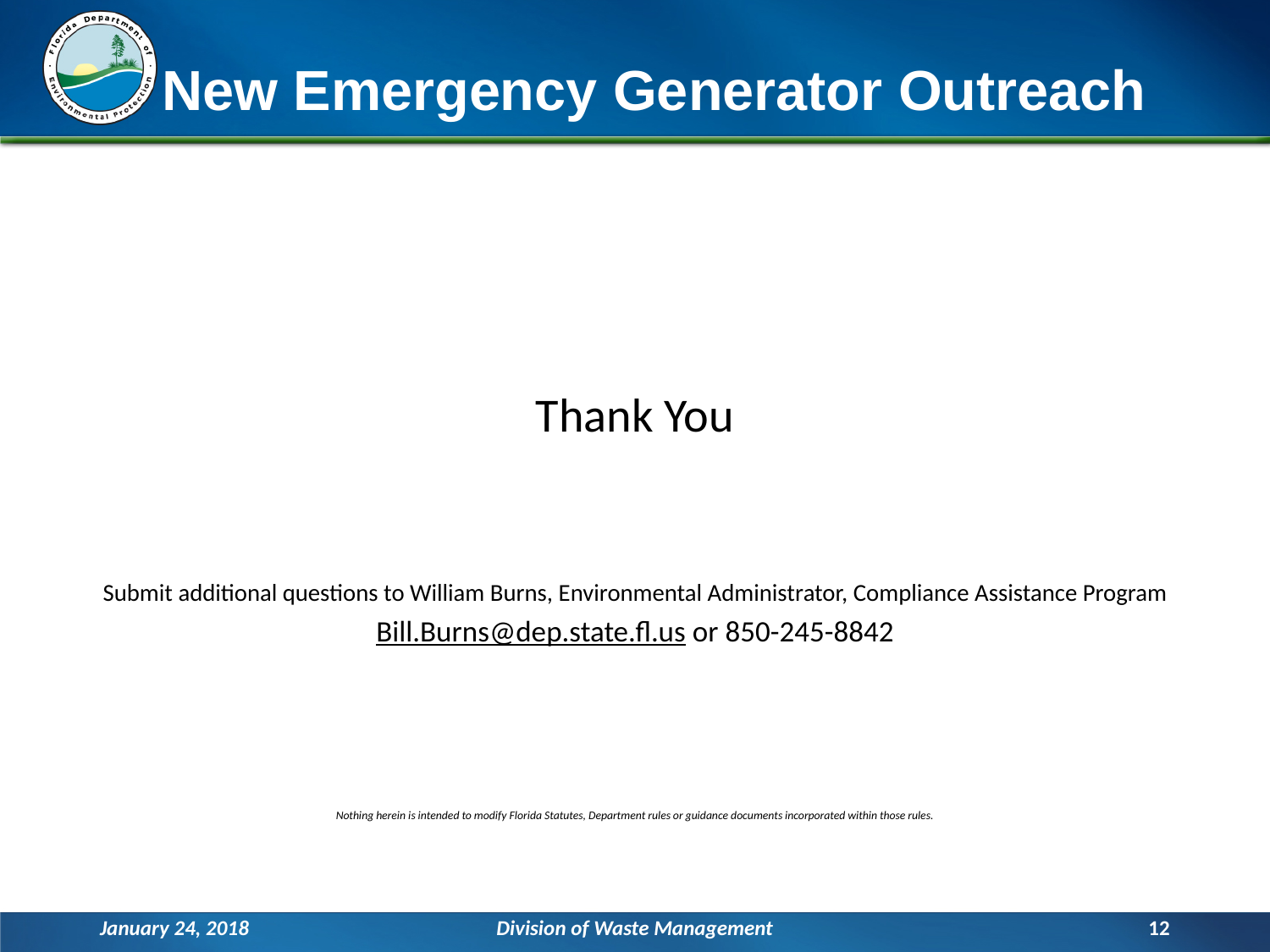

# New Emergency Generator Outreach

Thank You

Submit additional questions to William Burns, Environmental Administrator, Compliance Assistance Program
Bill.Burns@dep.state.fl.us or 850-245-8842

Nothing herein is intended to modify Florida Statutes, Department rules or guidance documents incorporated within those rules.
January 24, 2018

Division of Waste Management

12